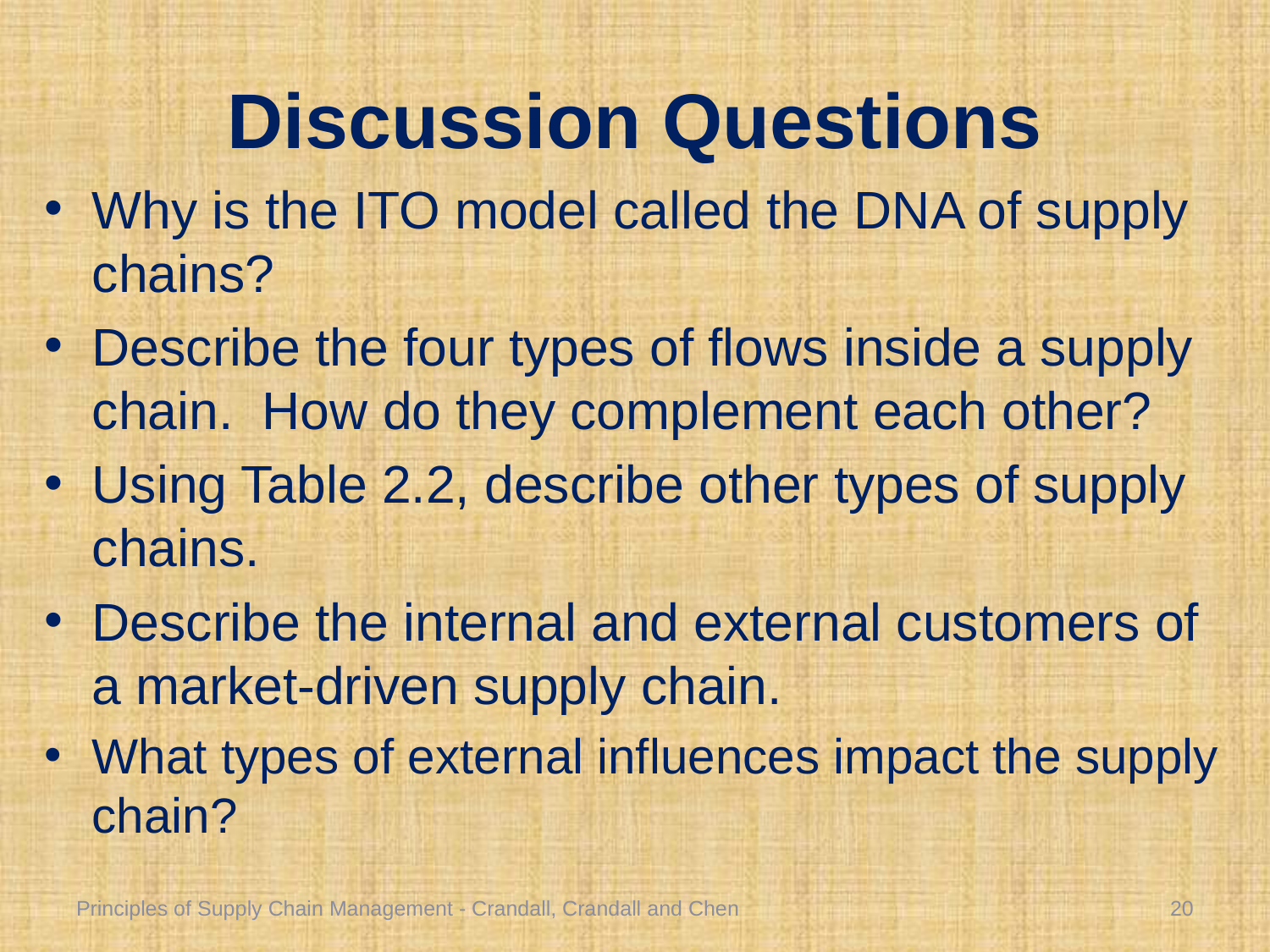

# Discussion Questions
Why is the ITO model called the DNA of supply chains?
Describe the four types of flows inside a supply chain.  How do they complement each other?
Using Table 2.2, describe other types of supply chains.
Describe the internal and external customers of a market-driven supply chain.
What types of external influences impact the supply chain?

Principles of Supply Chain Management - Crandall, Crandall and Chen
20